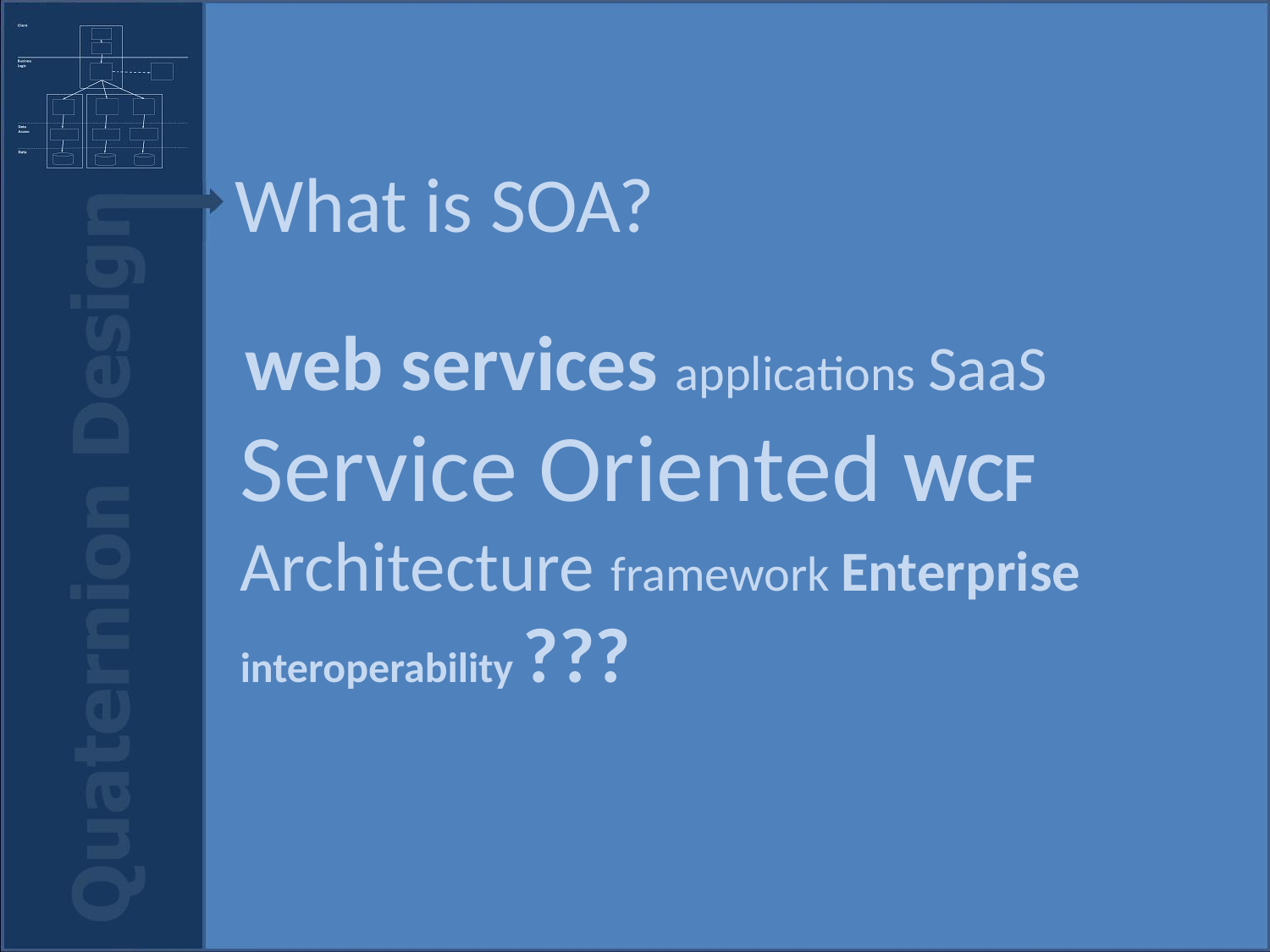

# What is SOA?
   web services applications SaaS Service Oriented WCF Architecture framework Enterprise interoperability ???